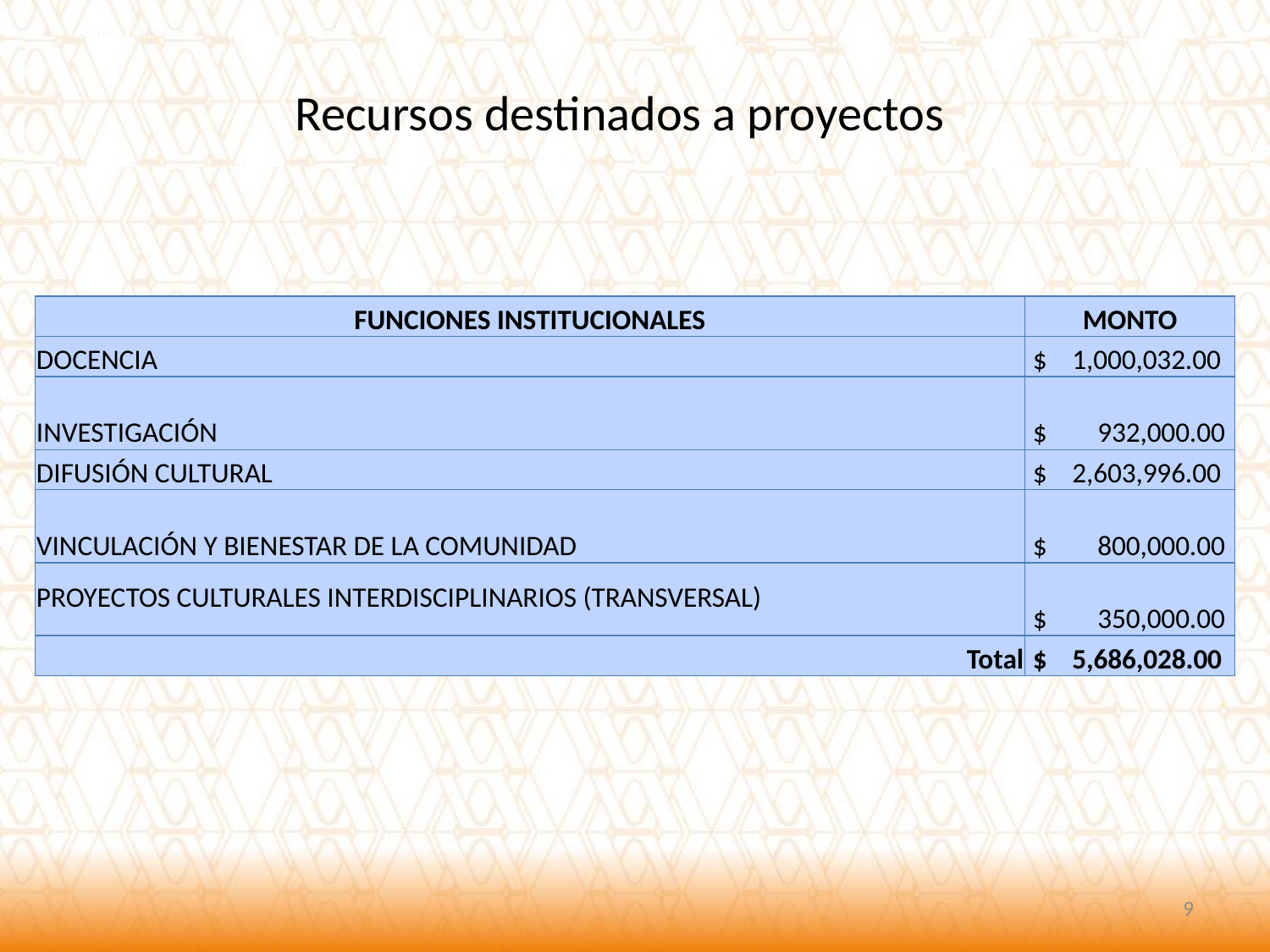

Recursos destinados a proyectos
| FUNCIONES INSTITUCIONALES | MONTO |
| --- | --- |
| DOCENCIA | $ 1,000,032.00 |
| INVESTIGACIÓN | $ 932,000.00 |
| DIFUSIÓN CULTURAL | $ 2,603,996.00 |
| VINCULACIÓN Y BIENESTAR DE LA COMUNIDAD | $ 800,000.00 |
| PROYECTOS CULTURALES INTERDISCIPLINARIOS (TRANSVERSAL) | $ 350,000.00 |
| Total | $ 5,686,028.00 |
9